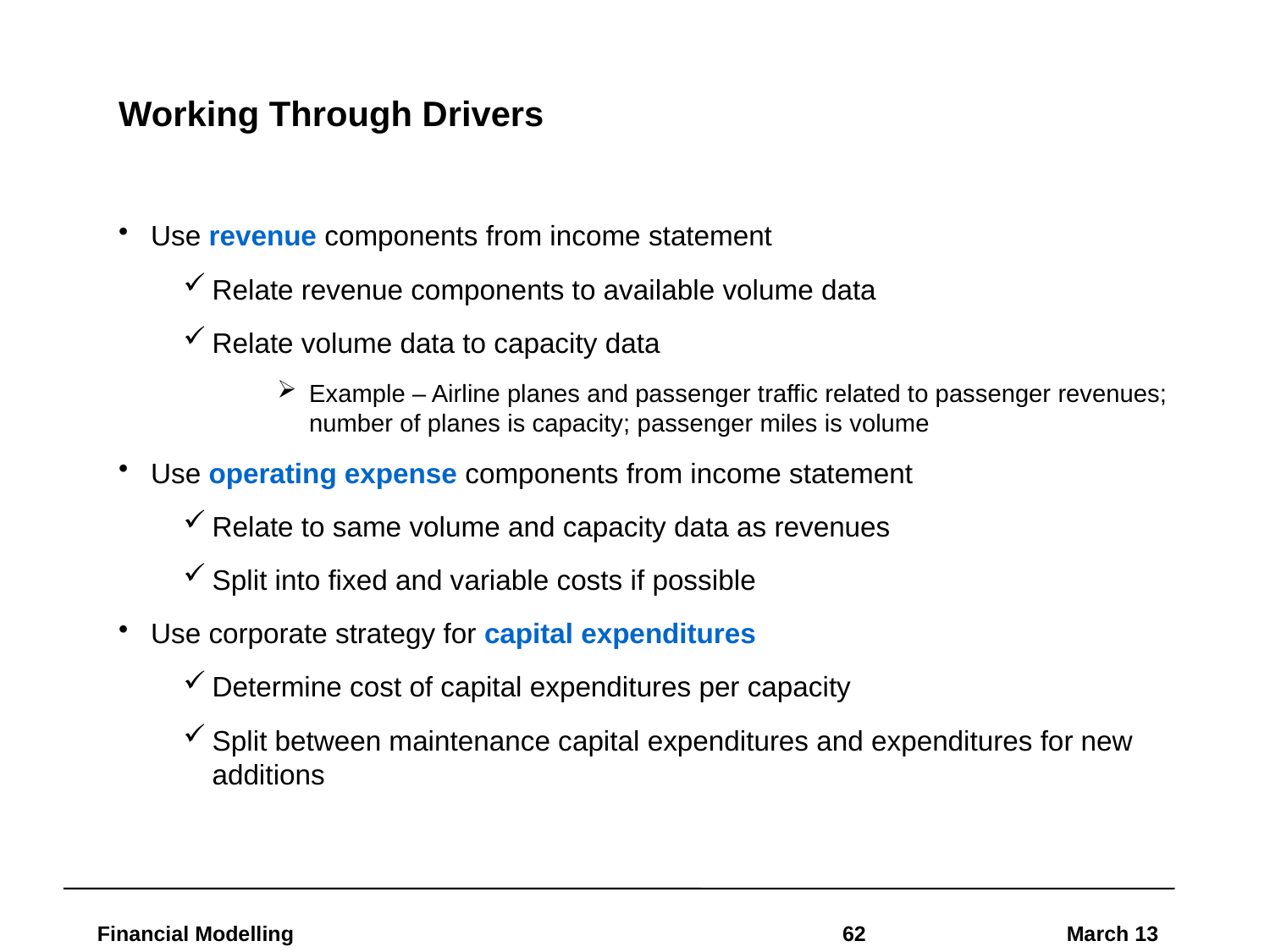

# Working Through Drivers
Use revenue components from income statement
Relate revenue components to available volume data
Relate volume data to capacity data
Example – Airline planes and passenger traffic related to passenger revenues; number of planes is capacity; passenger miles is volume
Use operating expense components from income statement
Relate to same volume and capacity data as revenues
Split into fixed and variable costs if possible
Use corporate strategy for capital expenditures
Determine cost of capital expenditures per capacity
Split between maintenance capital expenditures and expenditures for new additions